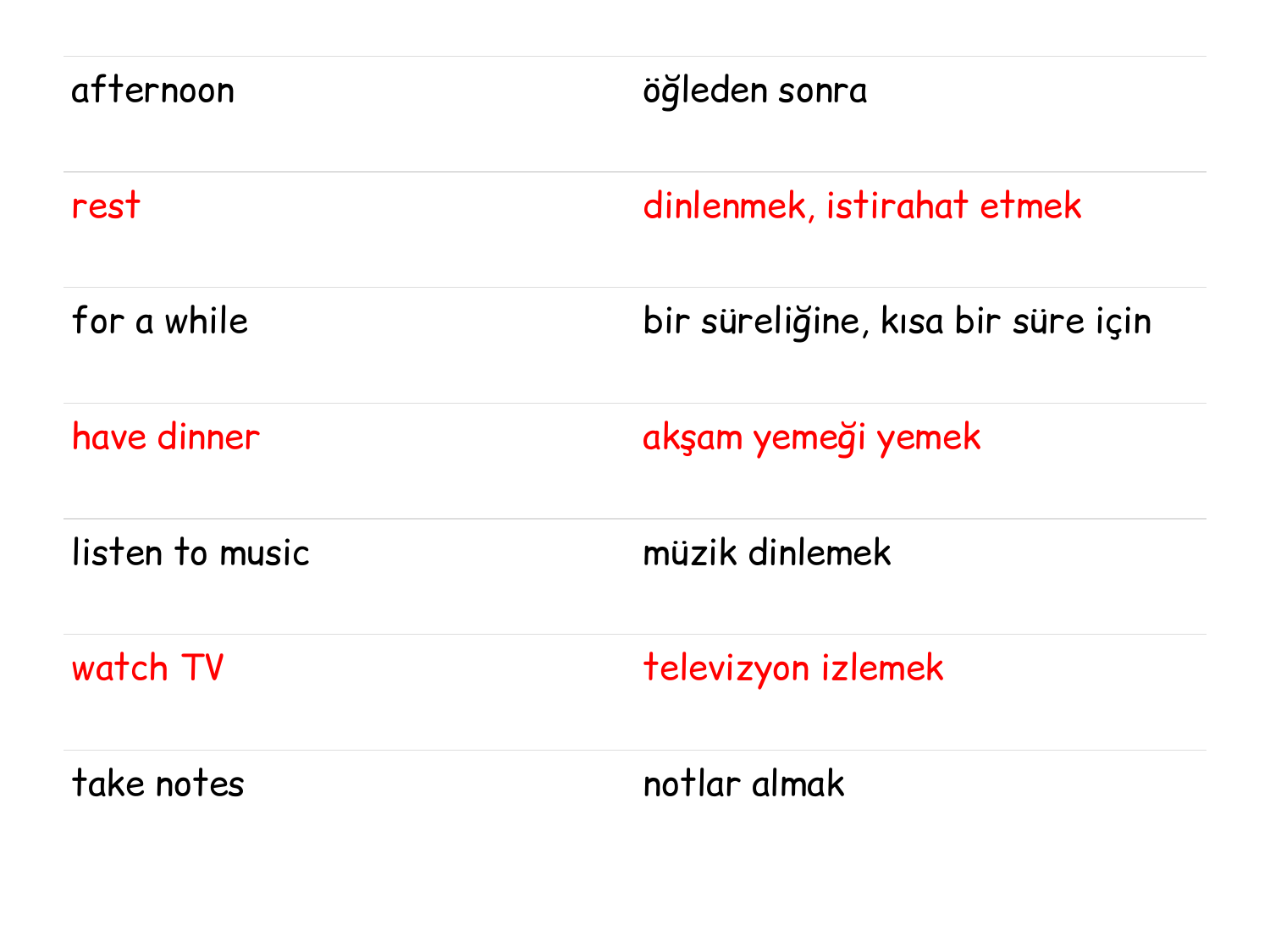

#
| afternoon | öğleden sonra |
| --- | --- |
| rest | dinlenmek, istirahat etmek |
| for a while | bir süreliğine, kısa bir süre için |
| have dinner | akşam yemeği yemek |
| listen to music | müzik dinlemek |
| watch TV | televizyon izlemek |
| take notes | notlar almak |